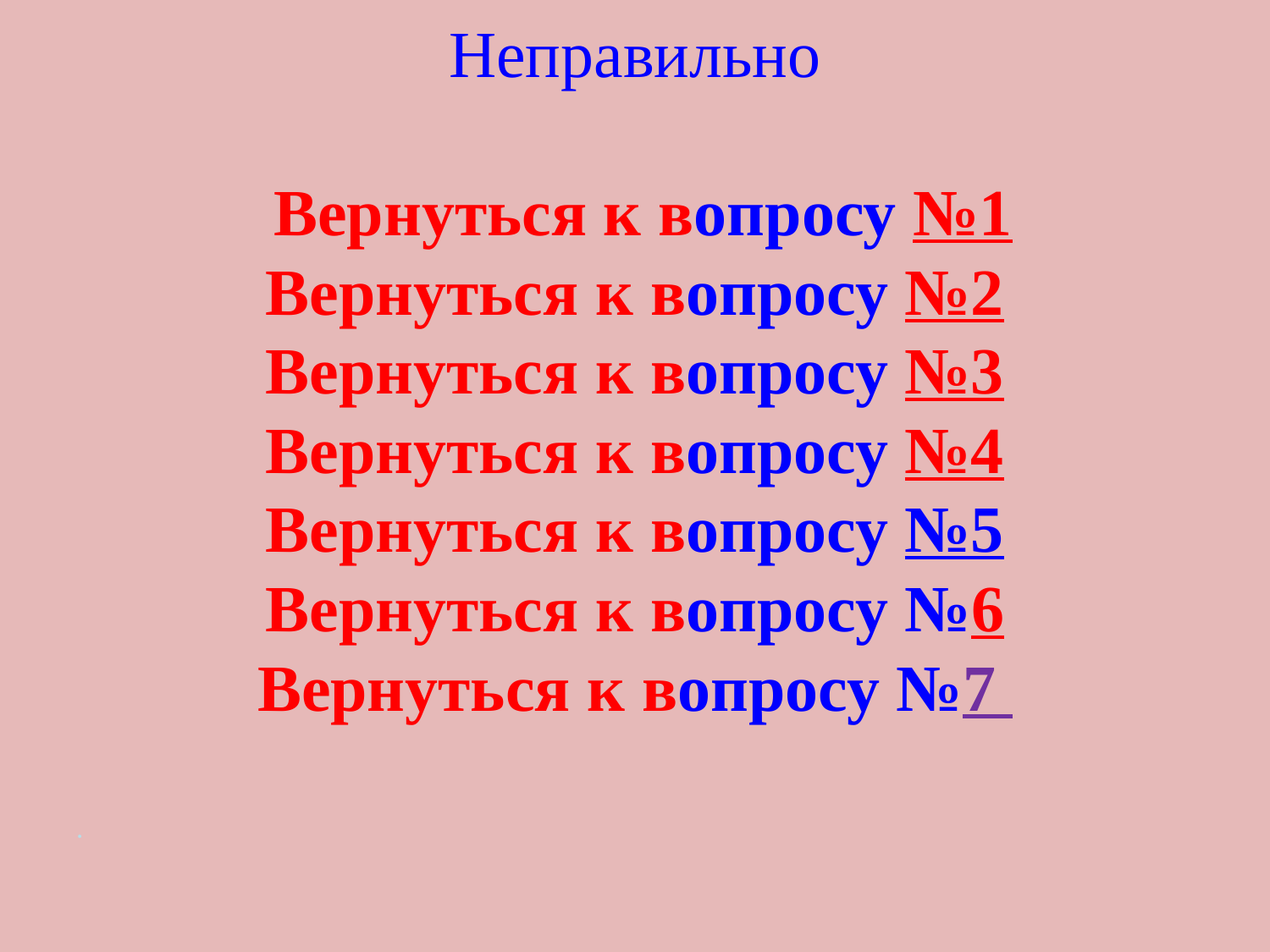

# Неправильно Вернуться к вопросу №1 Вернуться к вопросу №2 Вернуться к вопросу №3 Вернуться к вопросу №4 Вернуться к вопросу №5 Вернуться к вопросу №6 Вернуться к вопросу №7
.